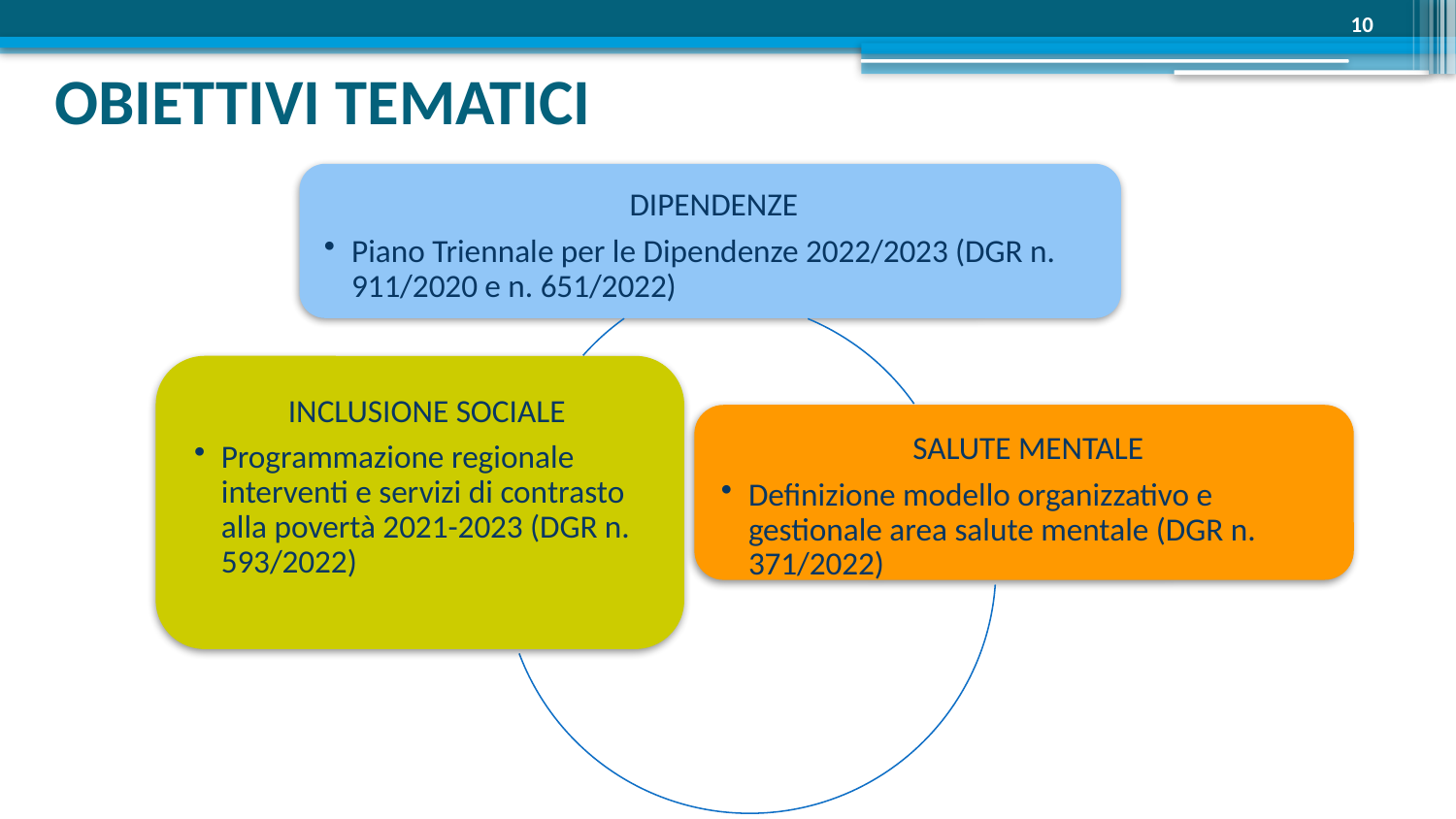

10
# OBIETTIVI TEMATICI
DIPENDENZE
Piano Triennale per le Dipendenze 2022/2023 (DGR n. 911/2020 e n. 651/2022)
SALUTE MENTALE
Definizione modello organizzativo e gestionale area salute mentale (DGR n. 371/2022)
INCLUSIONE SOCIALE
Programmazione regionale interventi e servizi di contrasto alla povertà 2021-2023 (DGR n. 593/2022)